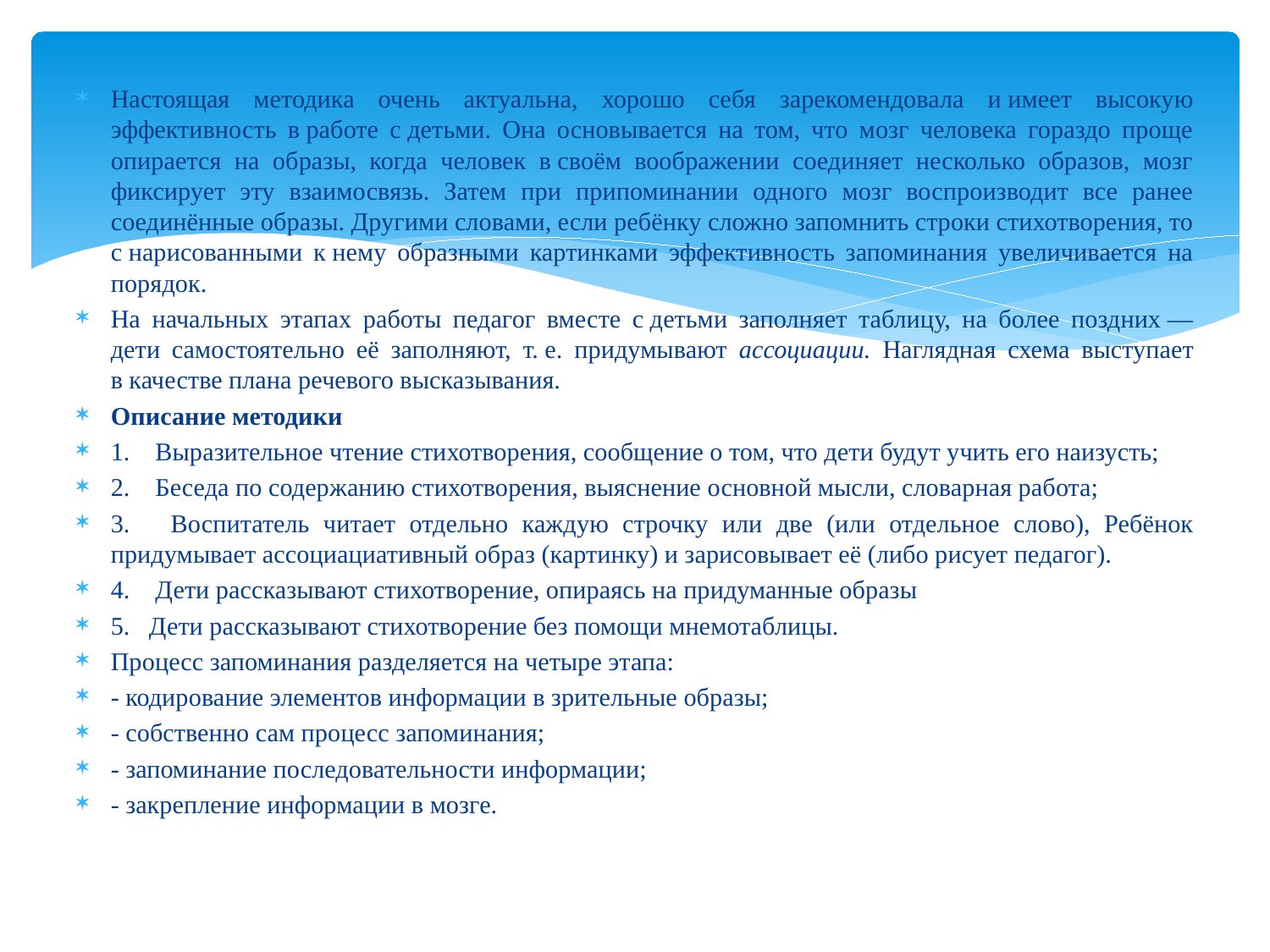

Настоящая методика очень актуальна, хорошо себя зарекомендовала и имеет высокую эффективность в работе с детьми. Она основывается на том, что мозг человека гораздо проще опирается на образы, когда человек в своём воображении соединяет несколько образов, мозг фиксирует эту взаимосвязь. Затем при припоминании одного мозг воспроизводит все ранее соединённые образы. Другими словами, если ребёнку сложно запомнить строки стихотворения, то с нарисованными к нему образными картинками эффективность запоминания увеличивается на порядок.
На начальных этапах работы педагог вместе с детьми заполняет таблицу, на более поздних — дети самостоятельно её заполняют, т. е. придумывают ассоциации. Наглядная схема выступает в качестве плана речевого высказывания.
Описание методики
1.    Выразительное чтение стихотворения, сообщение о том, что дети будут учить его наизусть;
2.    Беседа по содержанию стихотворения, выяснение основной мысли, словарная работа;
3.    Воспитатель читает отдельно каждую строчку или две (или отдельное слово), Ребёнок придумывает ассоциациативный образ (картинку) и зарисовывает её (либо рисует педагог).
4.    Дети рассказывают стихотворение, опираясь на придуманные образы
5.   Дети рассказывают стихотворение без помощи мнемотаблицы.
Процесс запоминания разделяется на четыре этапа:
- кодирование элементов информации в зрительные образы;
- собственно сам процесс запоминания;
- запоминание последовательности информации;
- закрепление информации в мозге.